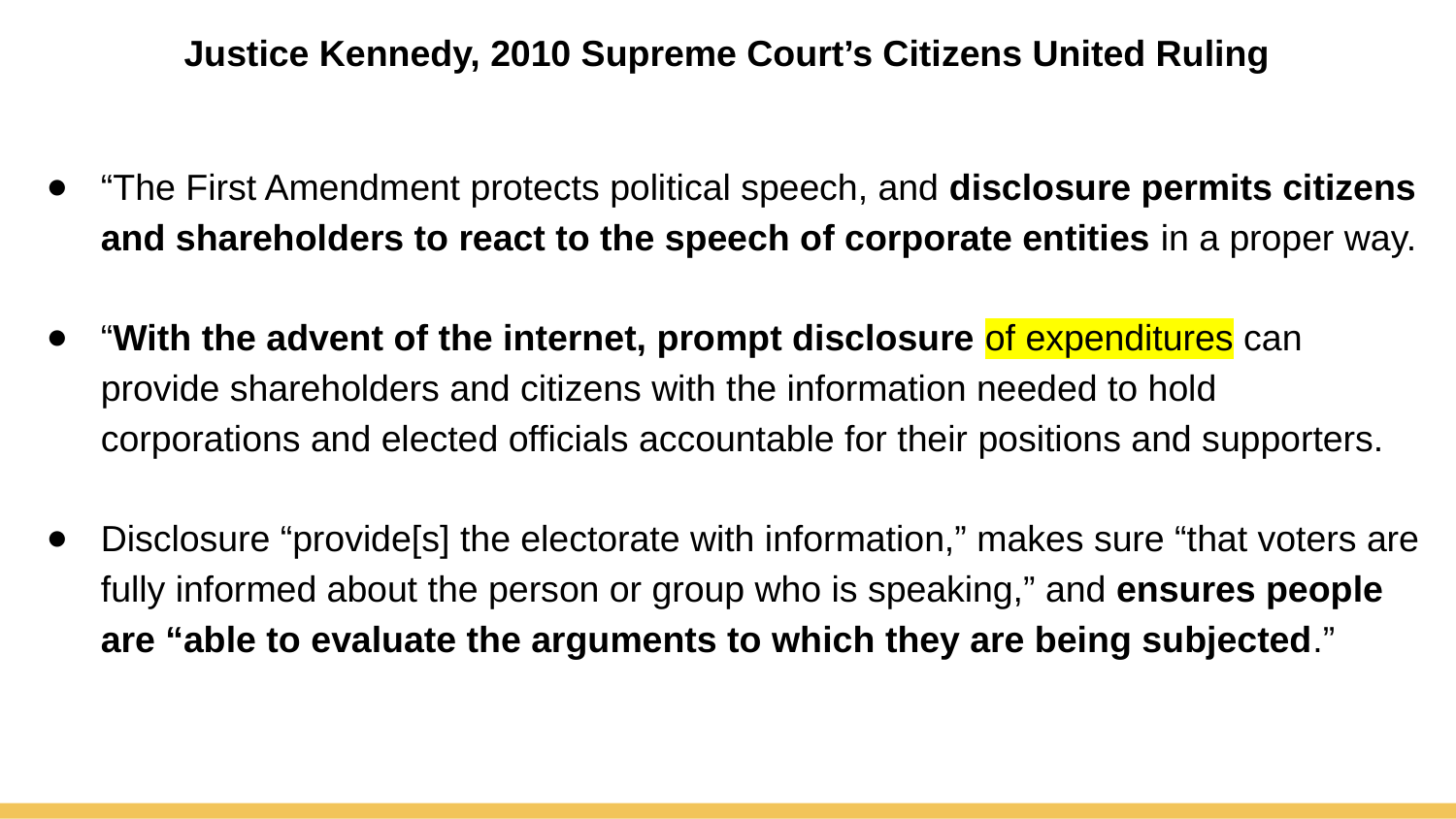

Justice Kennedy, 2010 Supreme Court’s Citizens United Ruling

“The First Amendment protects political speech, and disclosure permits citizens and shareholders to react to the speech of corporate entities in a proper way.

“With the advent of the internet, prompt disclosure of expenditures can provide shareholders and citizens with the information needed to hold corporations and elected officials accountable for their positions and supporters.

Disclosure “provide[s] the electorate with information,” makes sure “that voters are fully informed about the person or group who is speaking,” and ensures people are “able to evaluate the arguments to which they are being subjected.”

Contributions